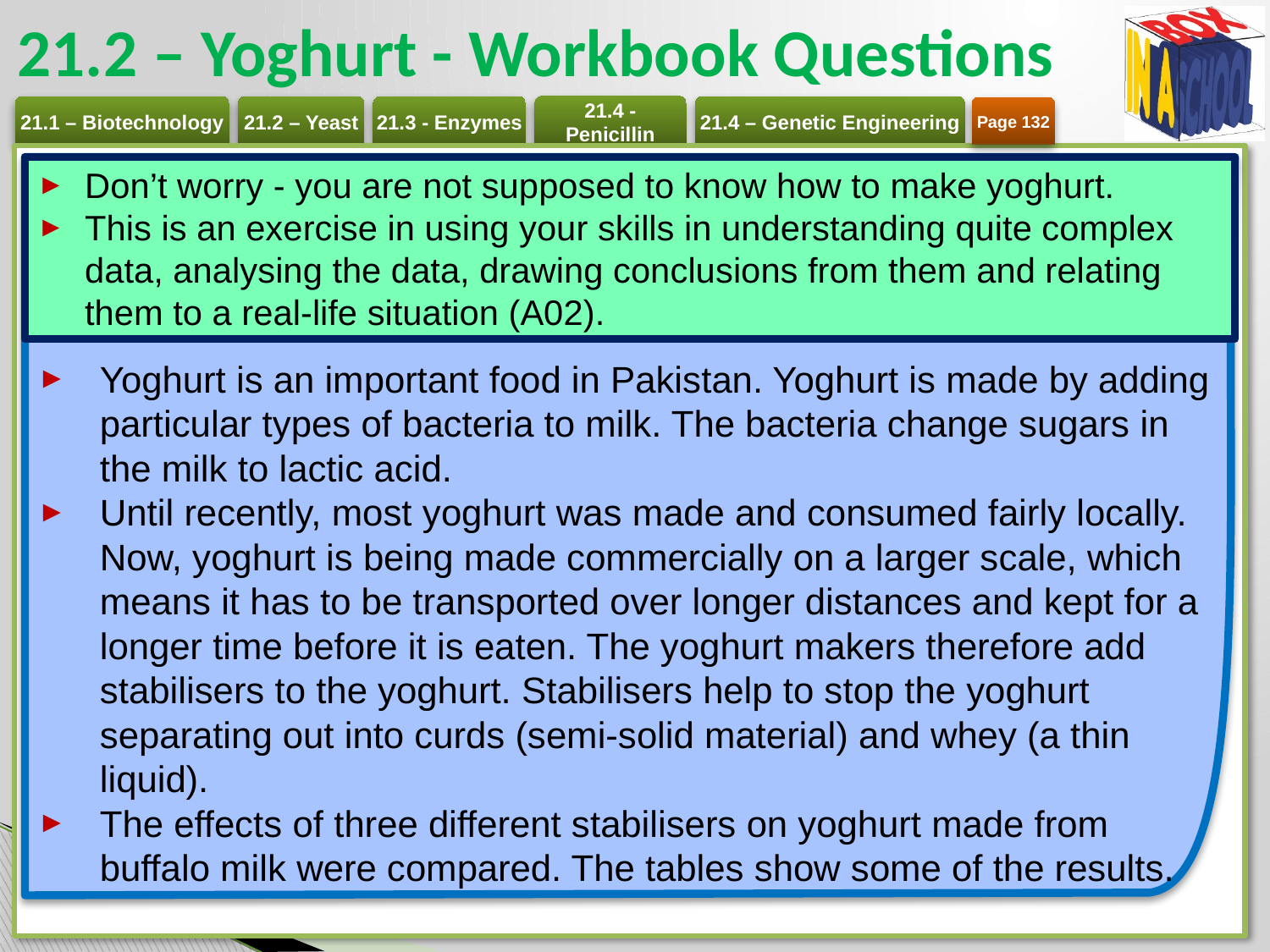

# 21.2 – Yoghurt - Workbook Questions
Page 132

Yoghurt is an important food in Pakistan. Yoghurt is made by adding particular types of bacteria to milk. The bacteria change sugars in the milk to lactic acid.
Until recently, most yoghurt was made and consumed fairly locally. Now, yoghurt is being made commercially on a larger scale, which means it has to be transported over longer distances and kept for a longer time before it is eaten. The yoghurt makers therefore add stabilisers to the yoghurt. Stabilisers help to stop the yoghurt separating out into curds (semi-solid material) and whey (a thin liquid).
The effects of three different stabilisers on yoghurt made from buffalo milk were compared. The tables show some of the results.
Don’t worry - you are not supposed to know how to make yoghurt.
This is an exercise in using your skills in understanding quite complex data, analysing the data, drawing conclusions from them and relating them to a real-life situation (A02).